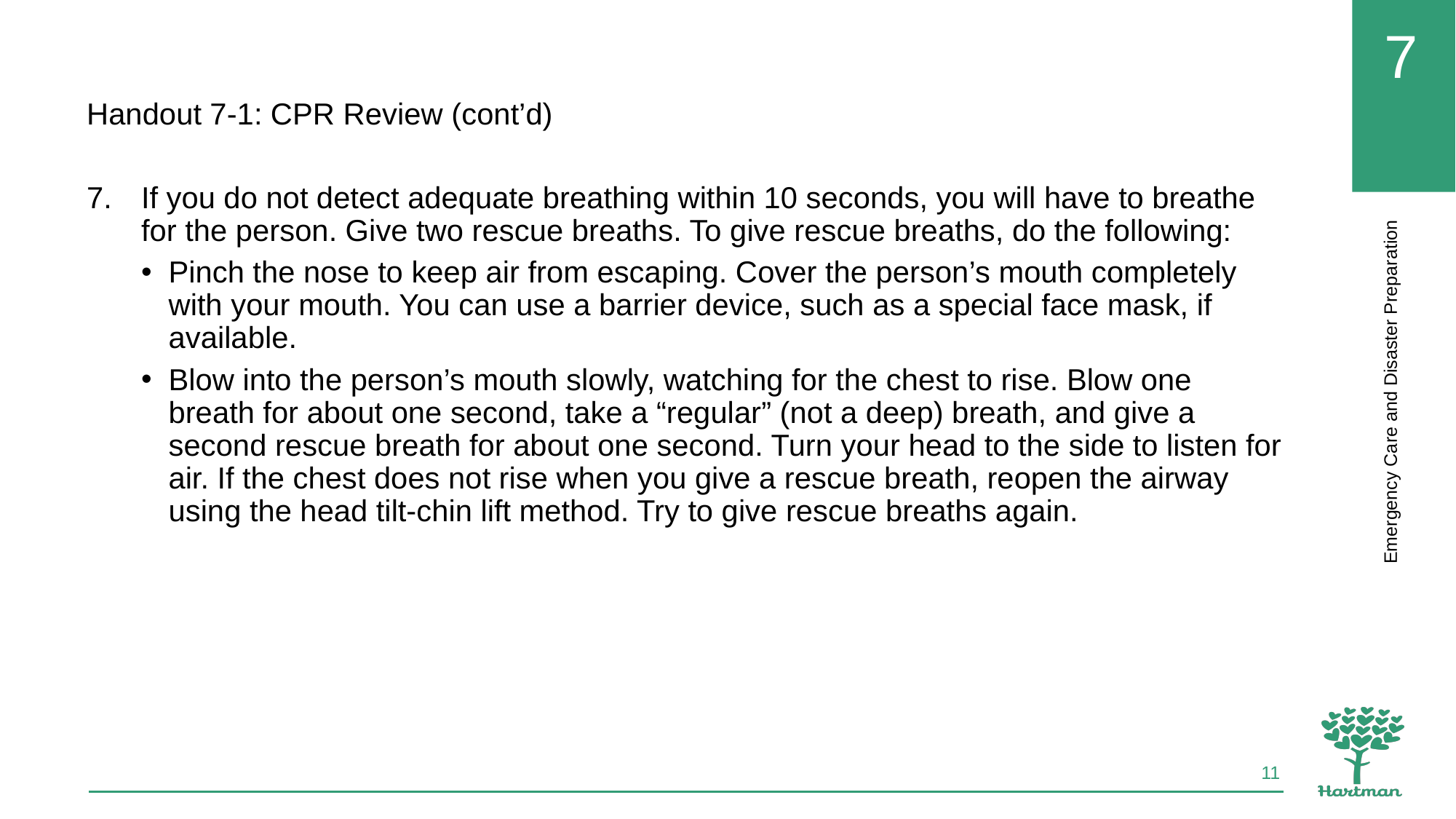

Handout 7-1: CPR Review (cont’d)

If you do not detect adequate breathing within 10 seconds, you will have to breathe for the person. Give two rescue breaths. To give rescue breaths, do the following:
Pinch the nose to keep air from escaping. Cover the person’s mouth completely with your mouth. You can use a barrier device, such as a special face mask, if available.
Blow into the person’s mouth slowly, watching for the chest to rise. Blow one breath for about one second, take a “regular” (not a deep) breath, and give a second rescue breath for about one second. Turn your head to the side to listen for air. If the chest does not rise when you give a rescue breath, reopen the airway using the head tilt-chin lift method. Try to give rescue breaths again.

11